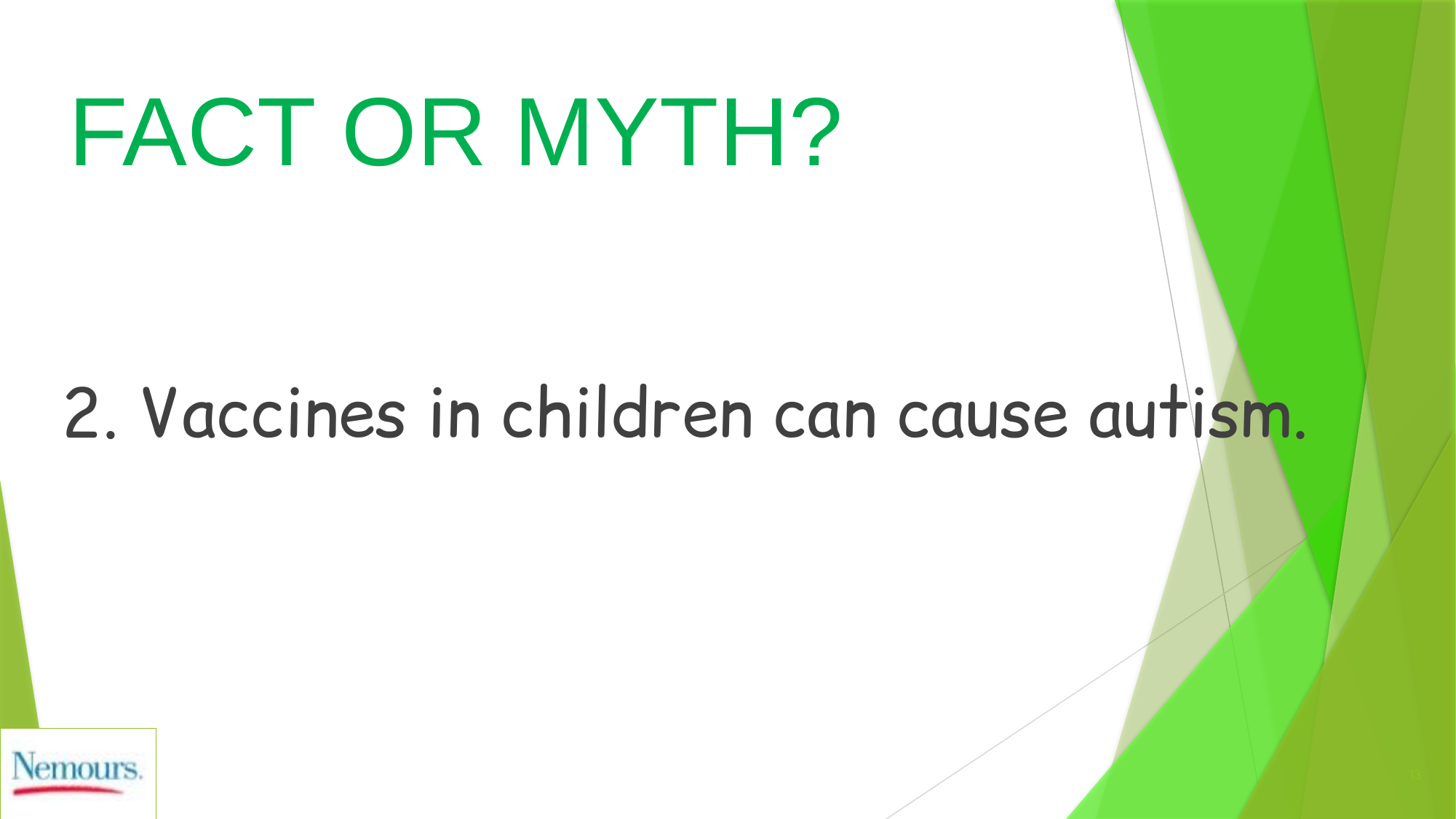

# FACT OR MYTH?
2. Vaccines in children can cause autism.
13